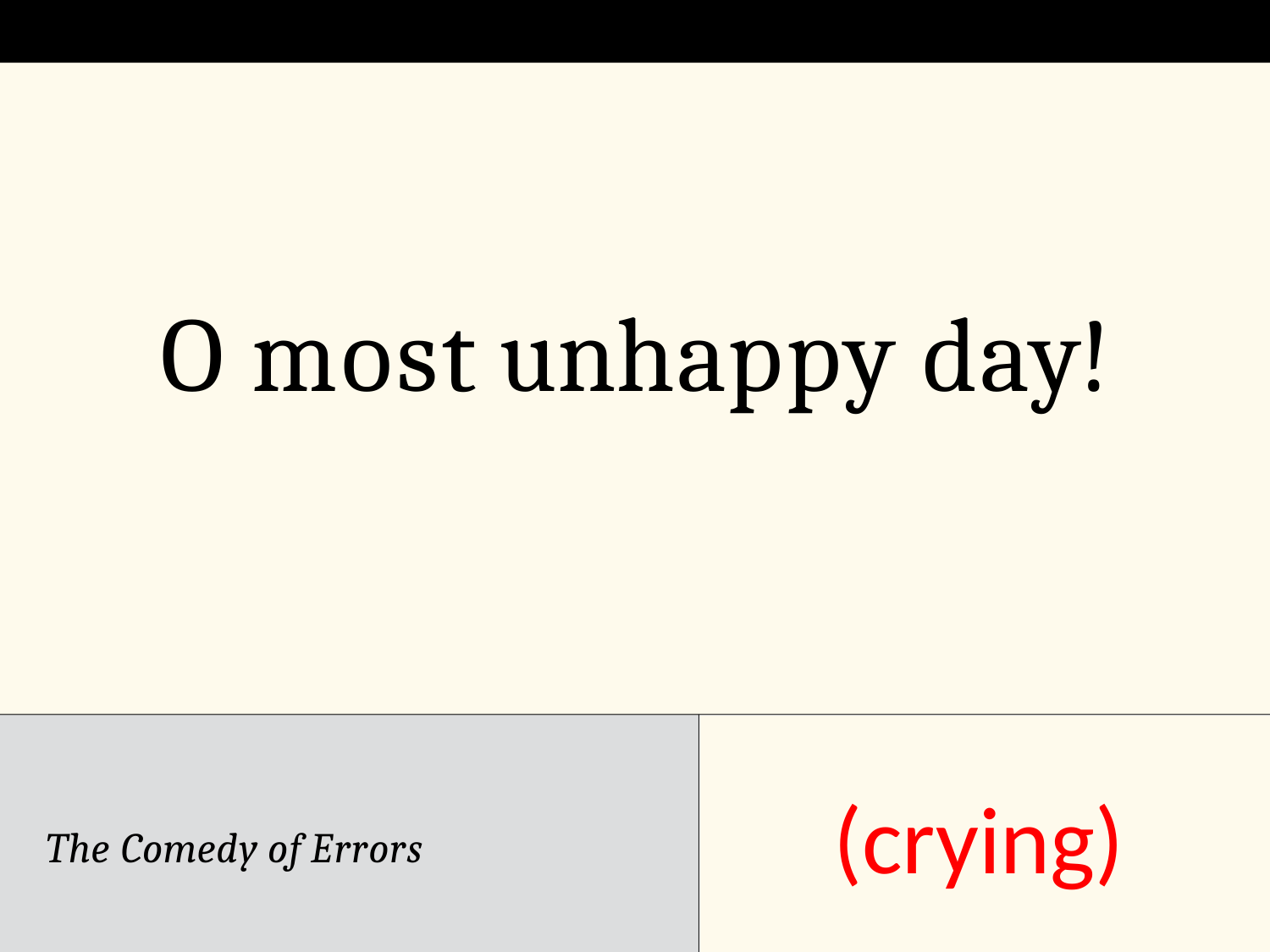

O most unhappy day!

(crying)
The Comedy of Errors